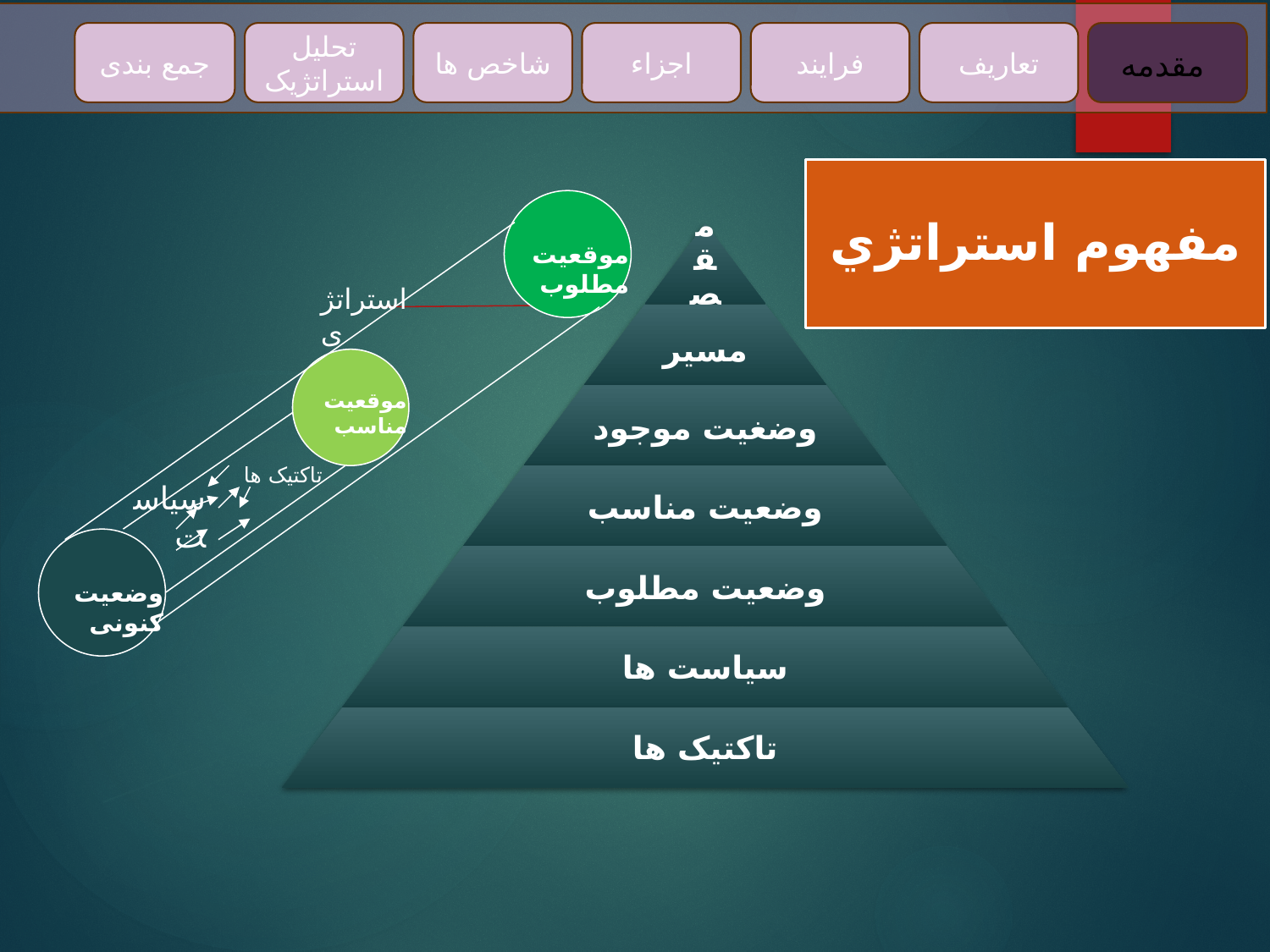

جمع بندی
تحلیل استراتژیک
اجزاء
تعاریف

مقدمه
شاخص ها
فرایند
مفهوم استراتژي

مقصد
مسیر
وضغیت موجود
وضعیت مناسب
وضعیت مطلوب
سیاست ها
تاکتیک ها
موقعیت مطلوب
استراتژی

موقعیت مناسب

تاکتیک ها

سیاست

وضعیت کنونی